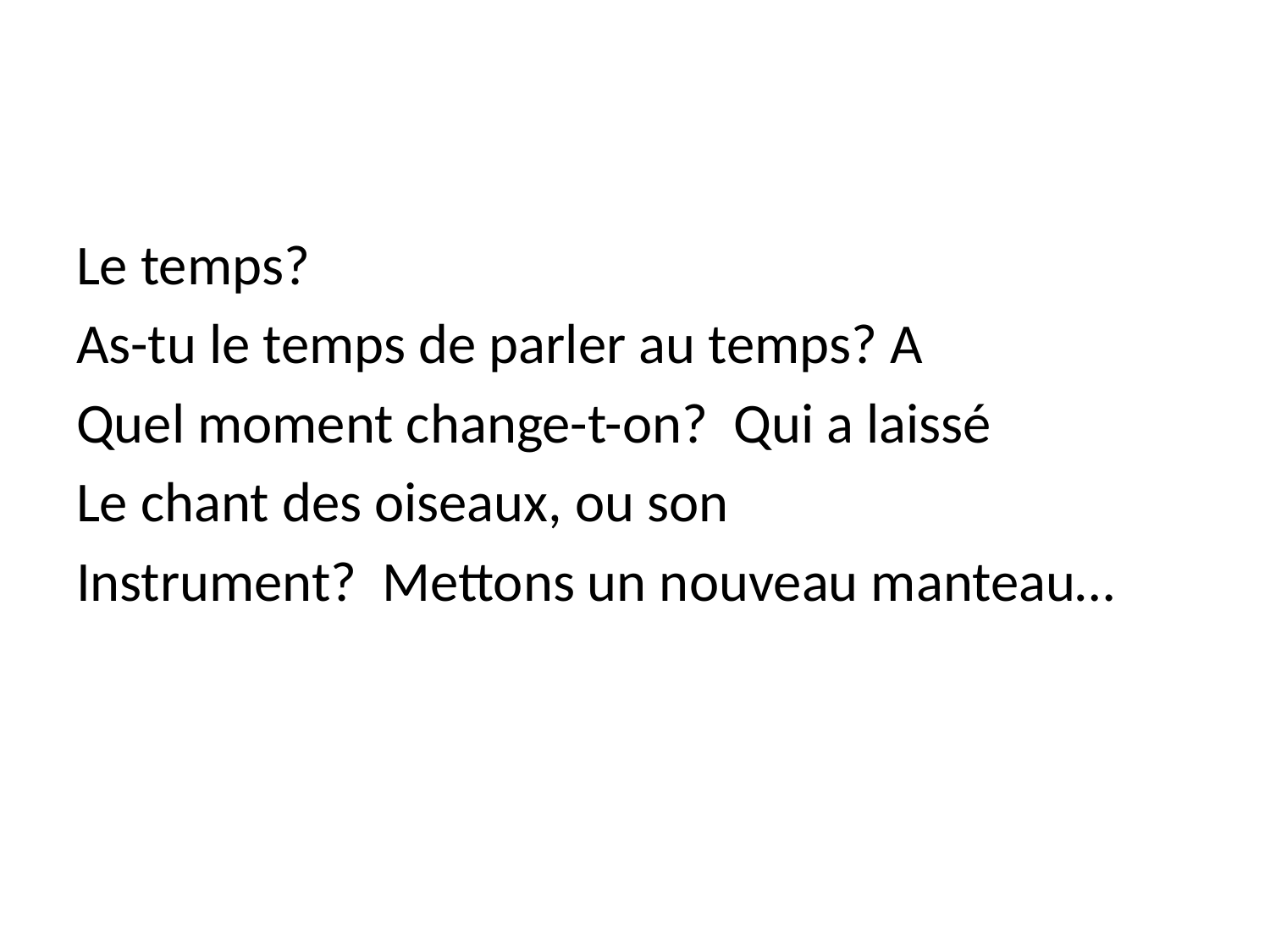

#
Le temps?
As-tu le temps de parler au temps? A
Quel moment change-t-on?  Qui a laissé
Le chant des oiseaux, ou son
Instrument?  Mettons un nouveau manteau…